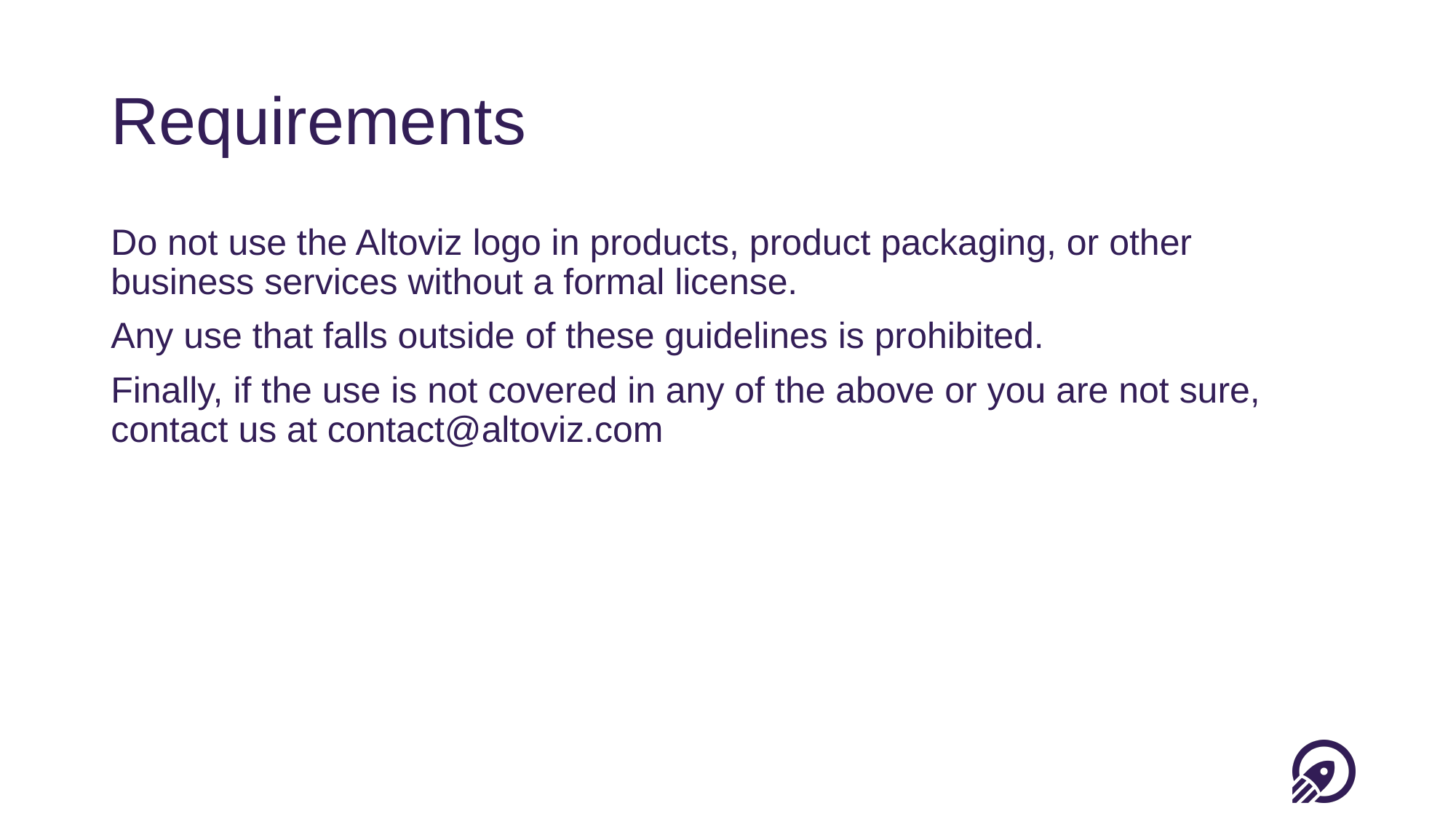

# Requirements
Do not use the Altoviz logo in products, product packaging, or other business services without a formal license.
Any use that falls outside of these guidelines is prohibited.
Finally, if the use is not covered in any of the above or you are not sure, contact us at contact@altoviz.com